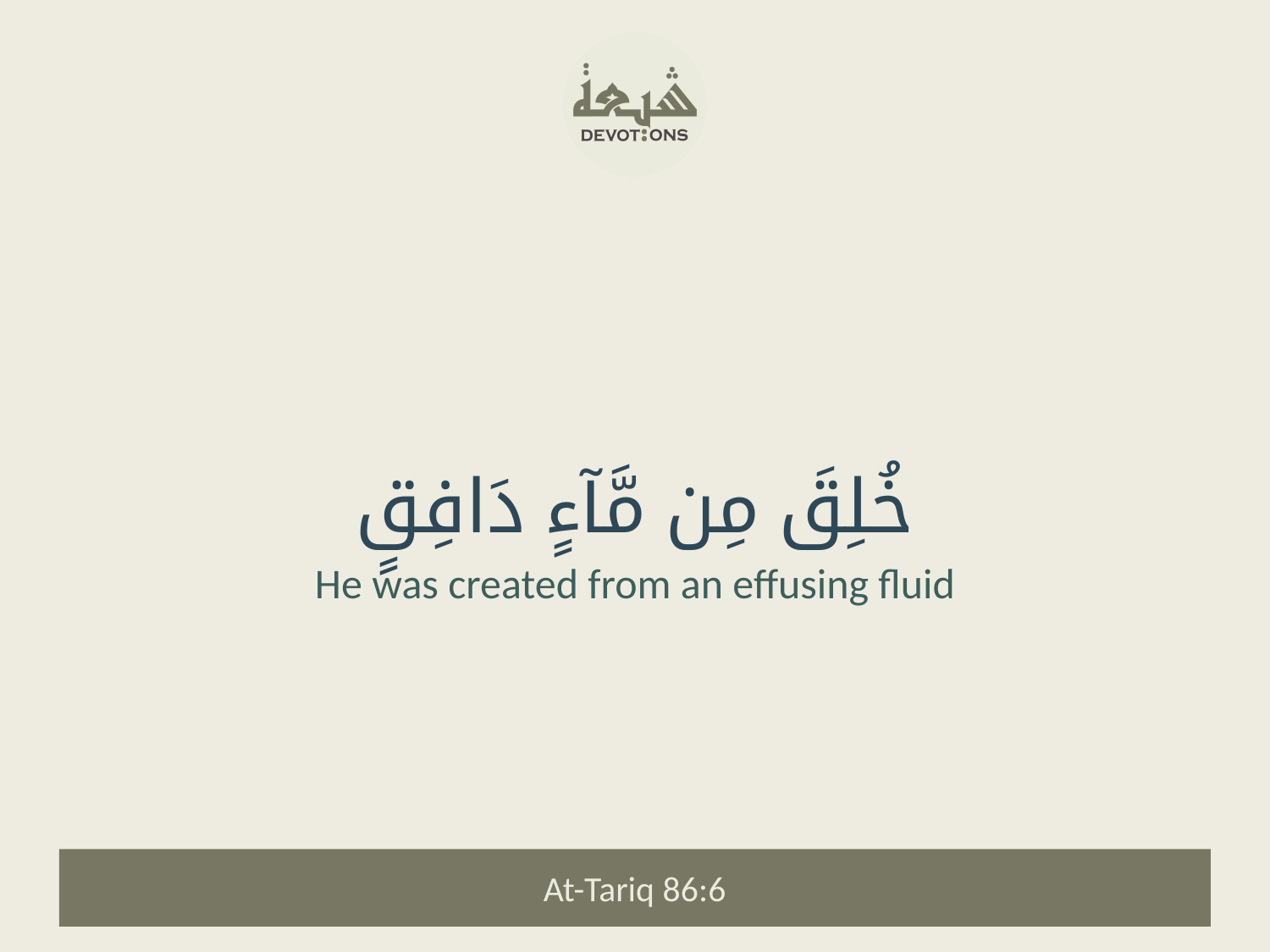

خُلِقَ مِن مَّآءٍ دَافِقٍ
He was created from an effusing fluid
At-Tariq 86:6